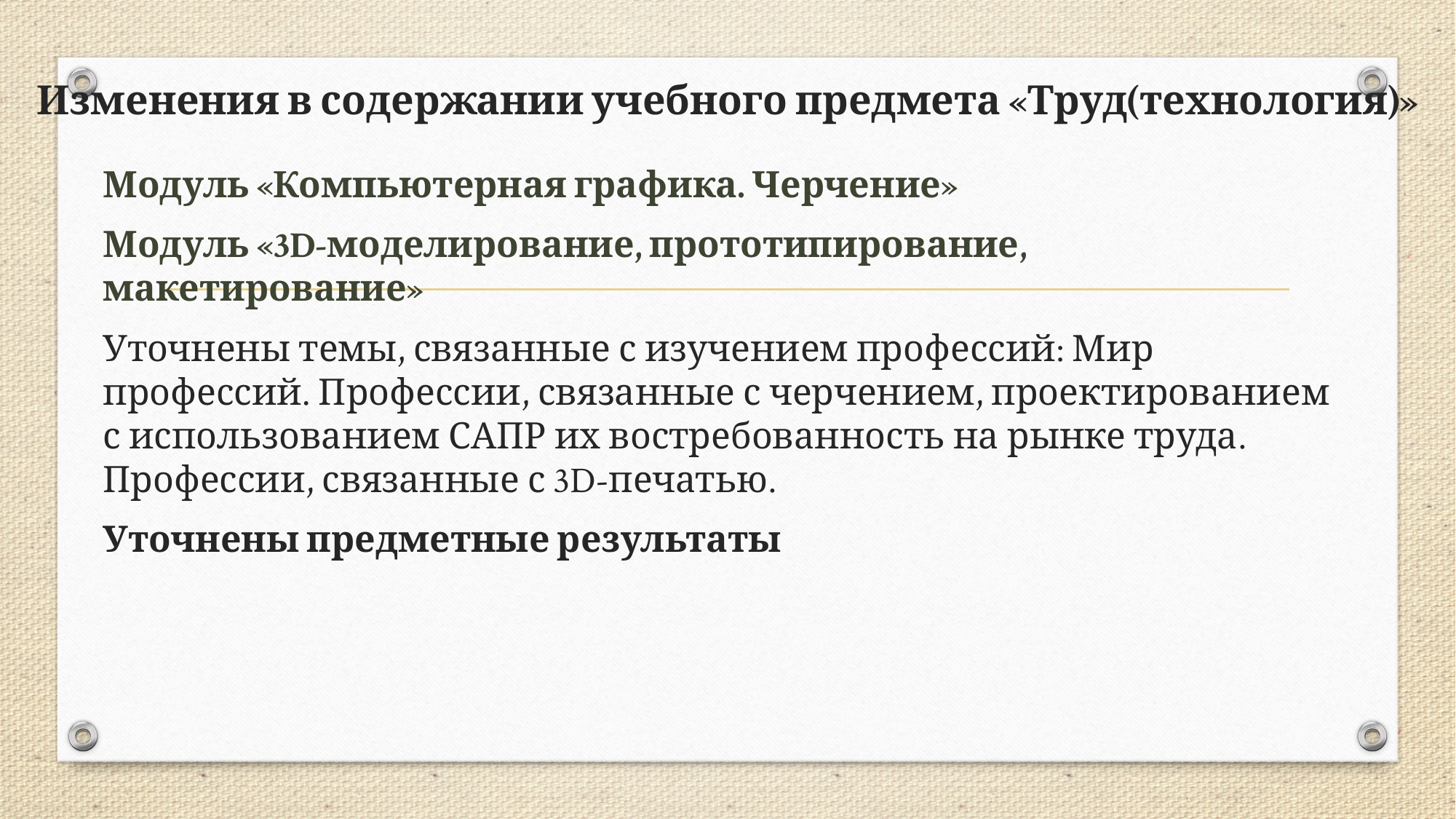

# Изменения в содержании учебного предмета «Труд(технология)»
Модуль «Компьютерная графика. Черчение»
Модуль «3D-моделирование, прототипирование, макетирование»
Уточнены темы, связанные с изучением профессий: Мир профессий. Профессии, связанные с черчением, проектированием с использованием САПР их востребованность на рынке труда. Профессии, связанные с 3D-печатью.
Уточнены предметные результаты